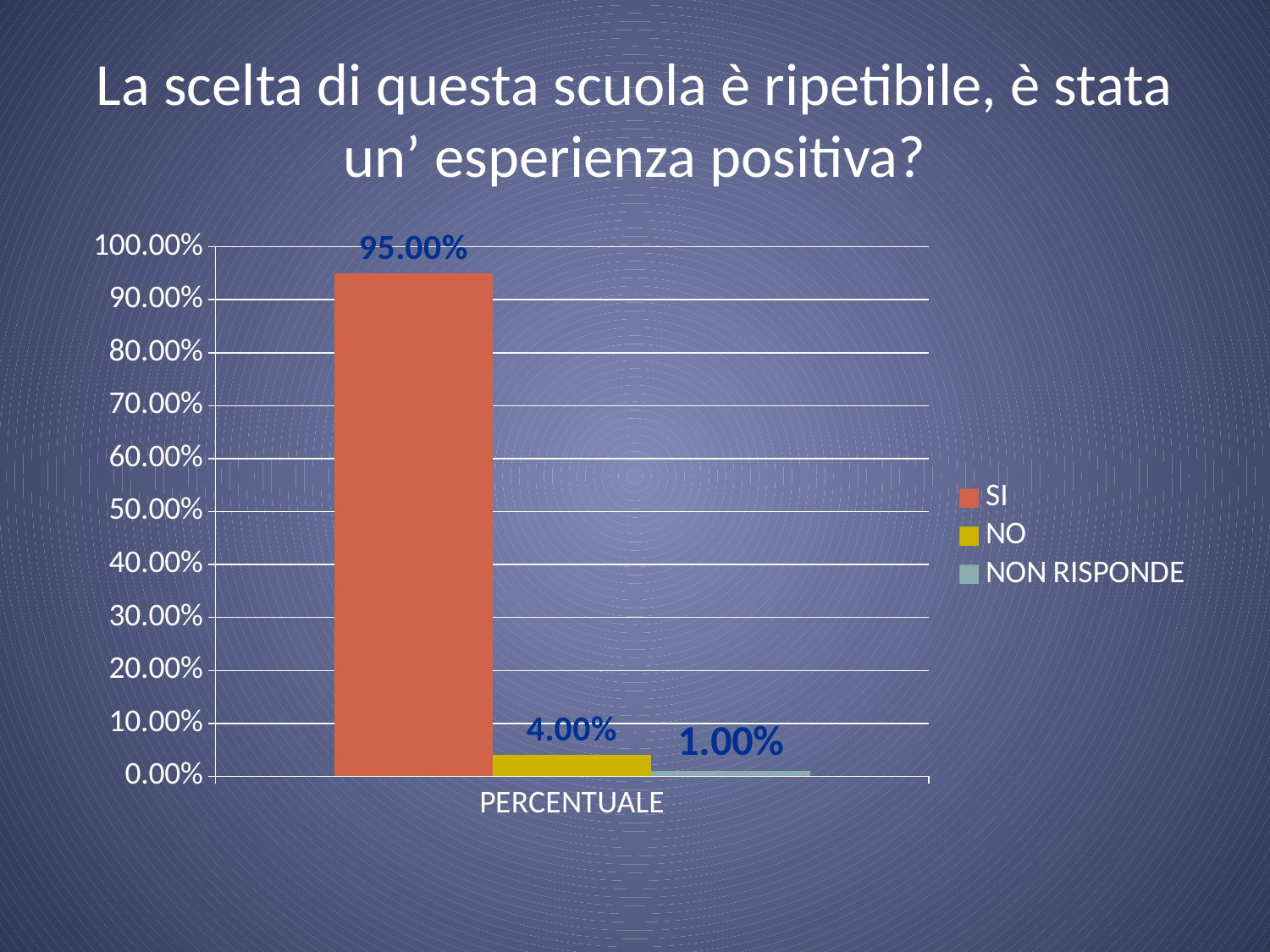

# La scelta di questa scuola è ripetibile, è stata un’ esperienza positiva?

### Chart

| Category | SI | NO | NON RISPONDE |
|---|---|---|---|
| PERCENTUALE | 0.9500000000000001 | 0.04000000000000001 | 0.010000000000000002 |